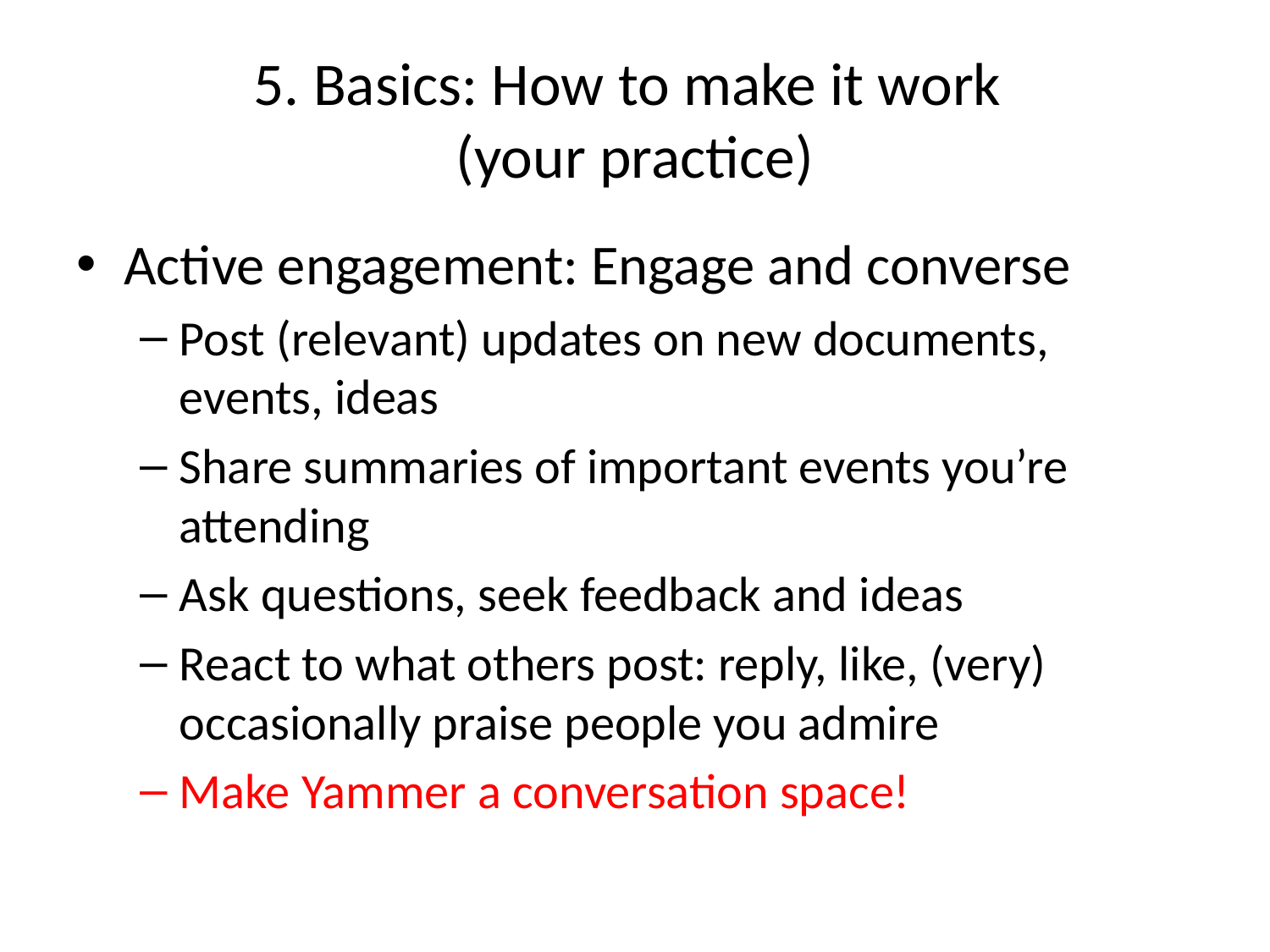

# 5. Basics: How to make it work (your practice)
Active engagement: Engage and converse
Post (relevant) updates on new documents, events, ideas
Share summaries of important events you’re attending
Ask questions, seek feedback and ideas
React to what others post: reply, like, (very) occasionally praise people you admire
Make Yammer a conversation space!